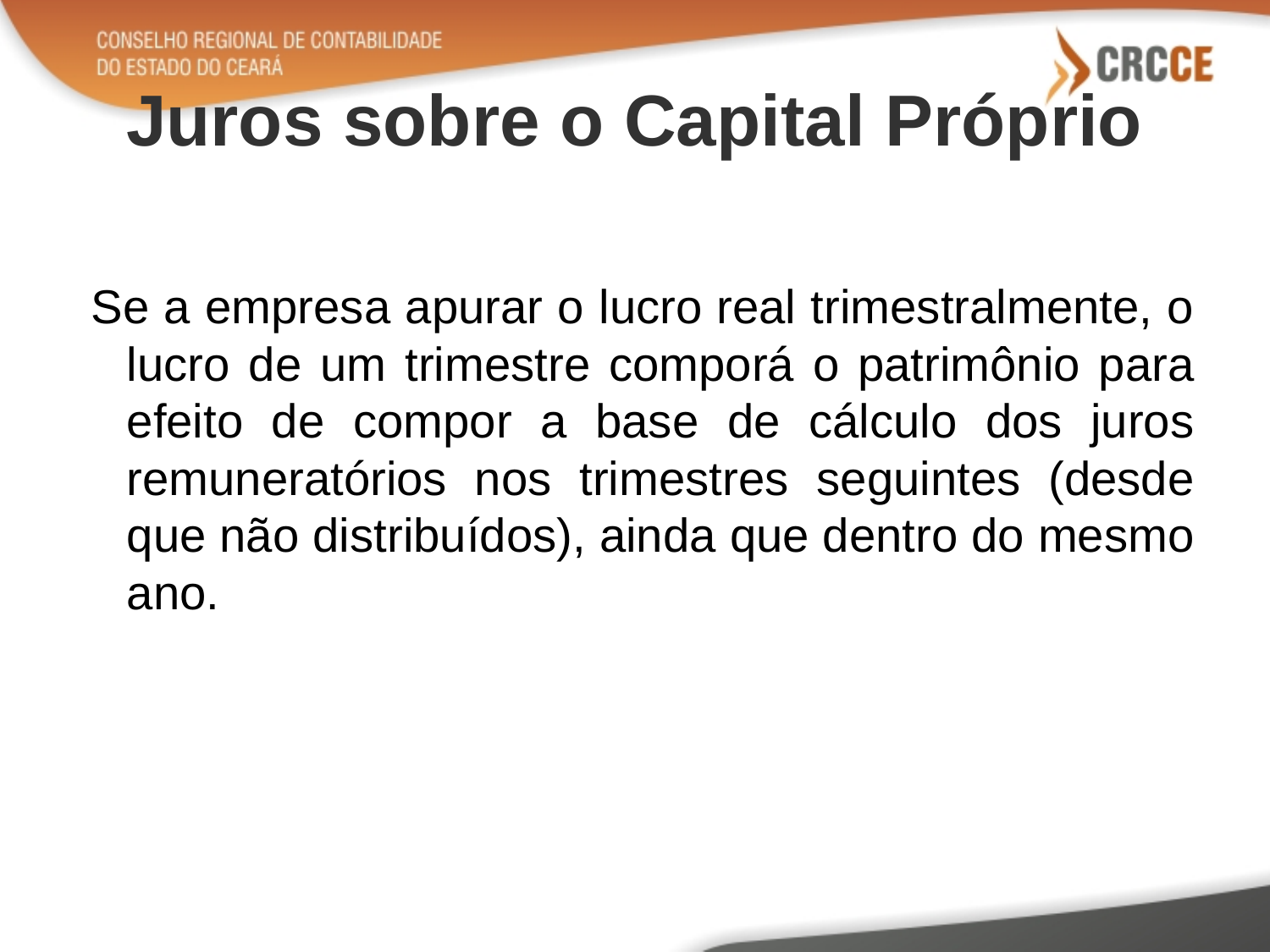

# Juros sobre o Capital Próprio

Se a empresa apurar o lucro real trimestralmente, o lucro de um trimestre comporá o patrimônio para efeito de compor a base de cálculo dos juros remuneratórios nos trimestres seguintes (desde que não distribuídos), ainda que dentro do mesmo ano.